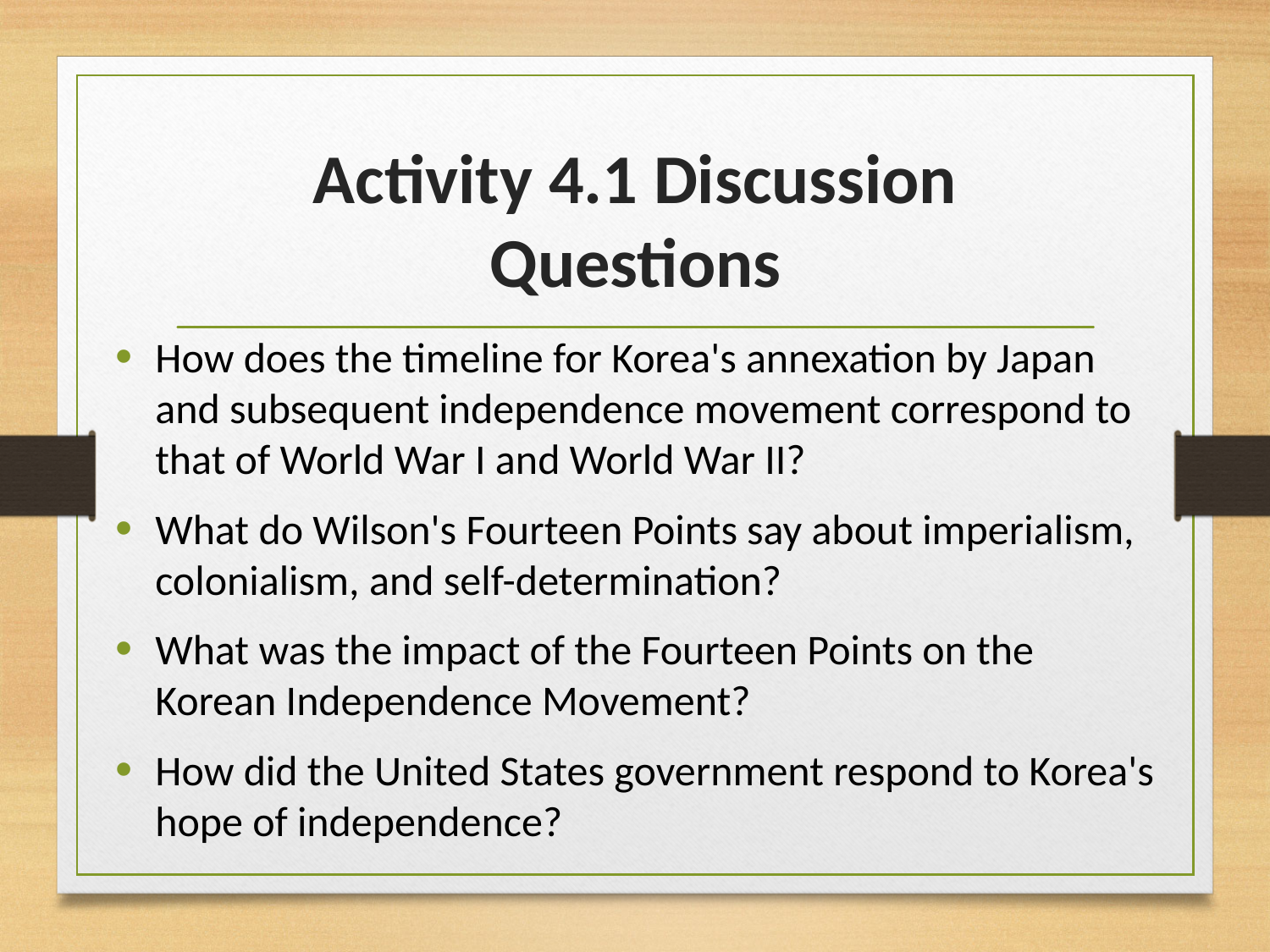

# Activity 4.1 Discussion Questions
How does the timeline for Korea's annexation by Japan and subsequent independence movement correspond to that of World War I and World War II?
What do Wilson's Fourteen Points say about imperialism, colonialism, and self-determination?
​What was the impact of the Fourteen Points on the Korean Independence Movement?
How did the United States government respond to Korea's hope of independence?